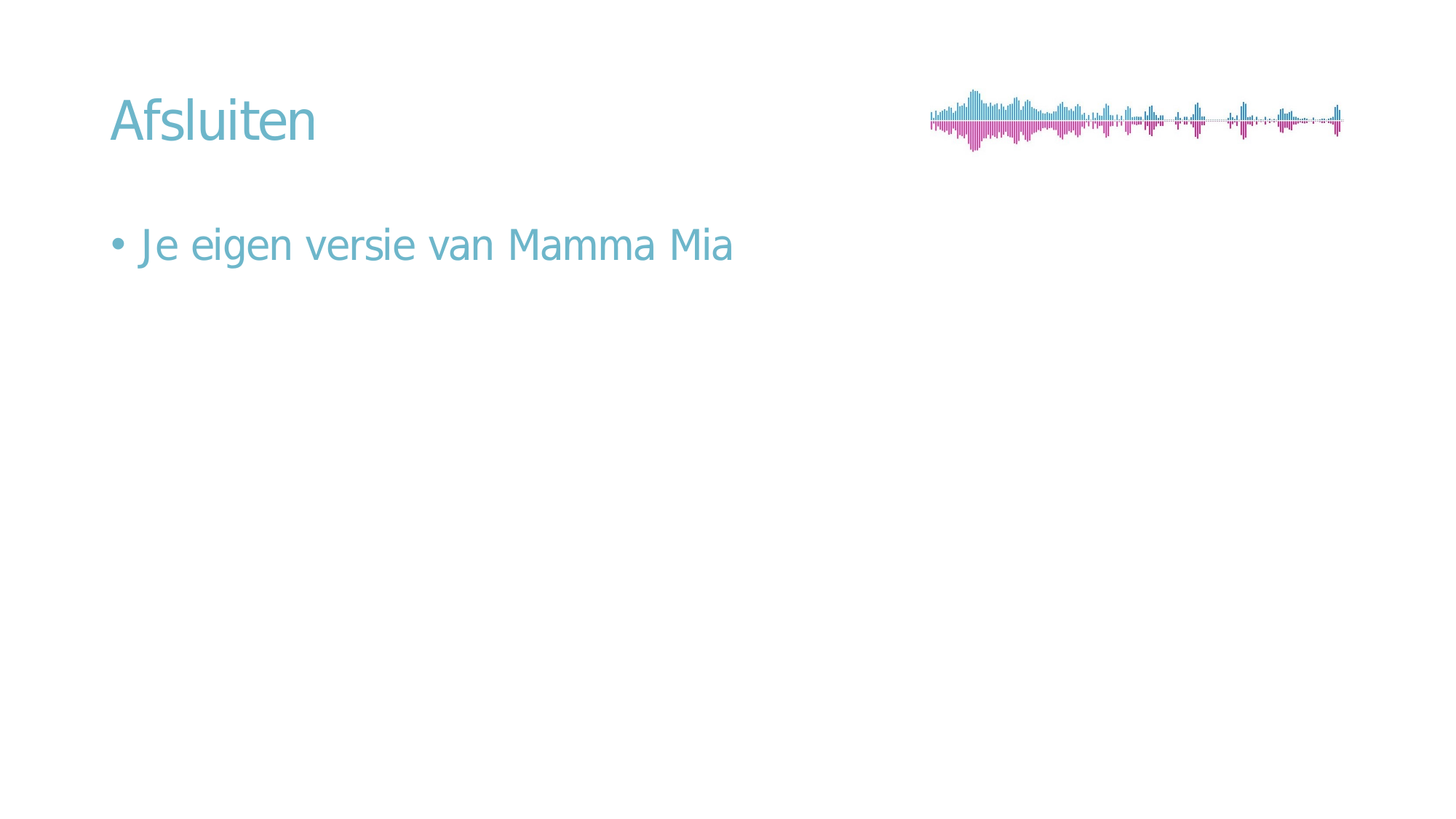

# Afsluiten
Je eigen versie van Mamma Mia